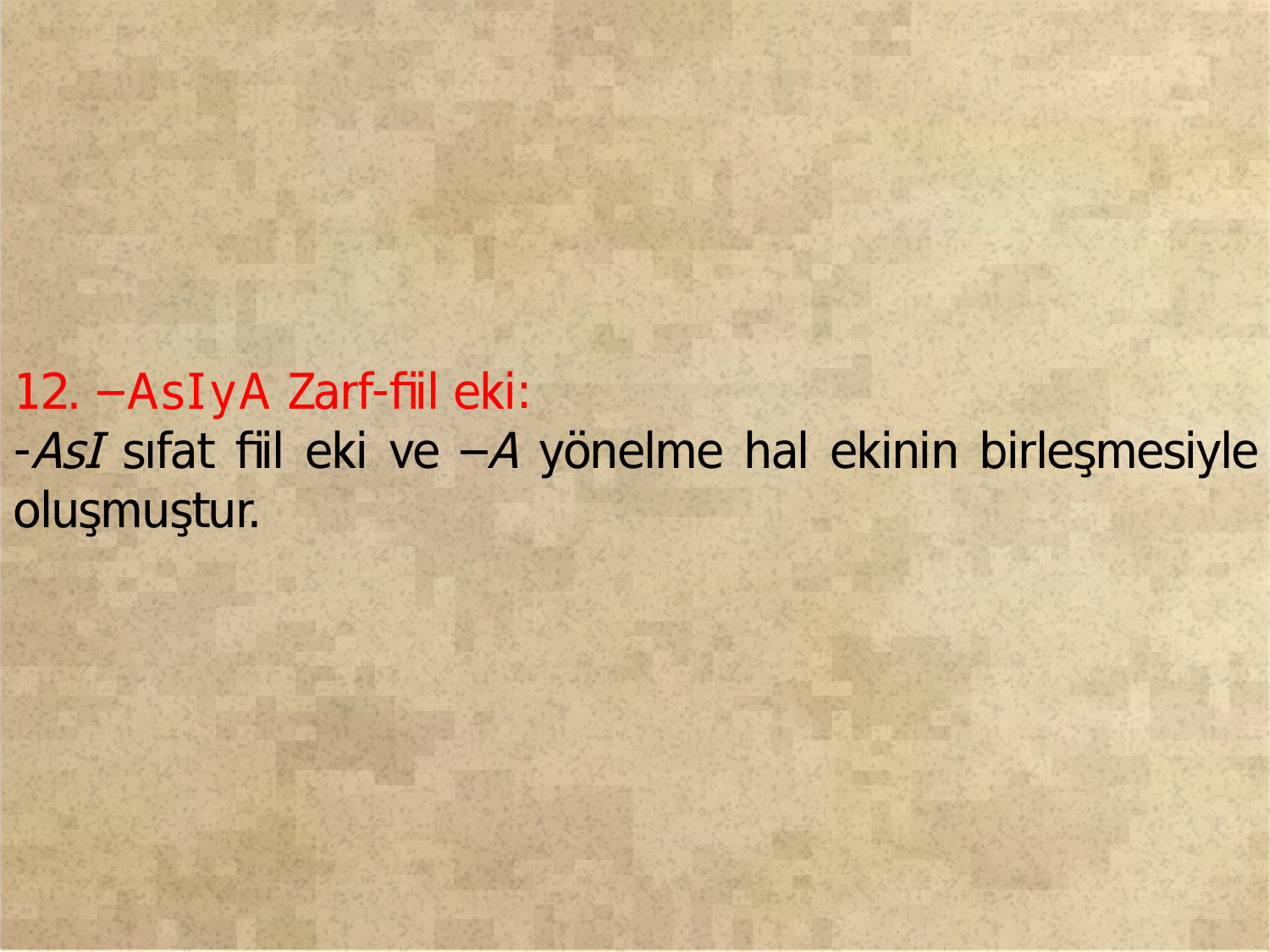

12. –AsIyA Zarf-fiil eki:
-AsI sıfat fiil eki ve –A yönelme hal ekinin birleşmesiyle oluşmuştur.